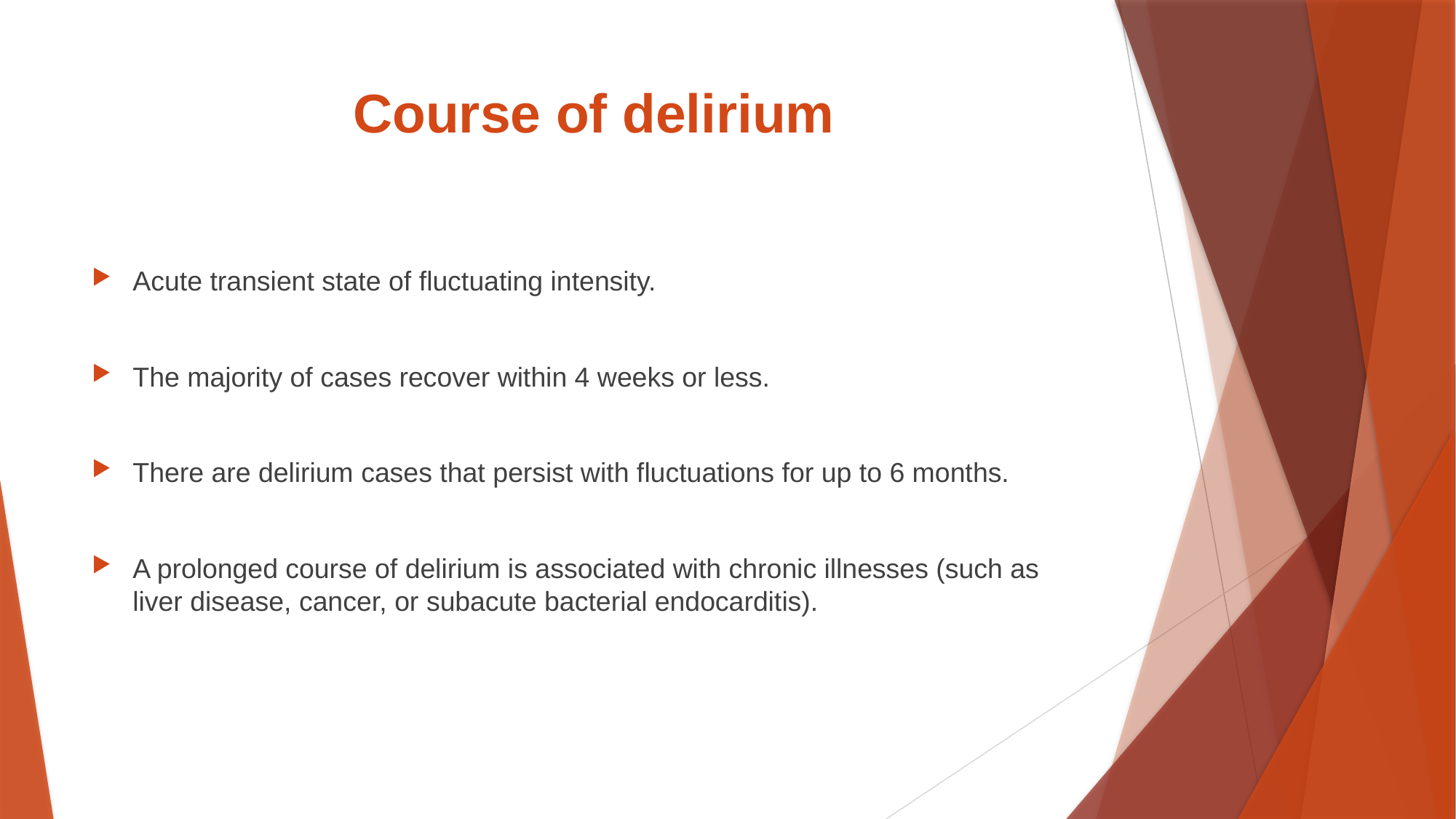

# Course of delirium
Acute transient state of fluctuating intensity.

The majority of cases recover within 4 weeks or less.

There are delirium cases that persist with fluctuations for up to 6 months.

A prolonged course of delirium is associated with chronic illnesses (such as liver disease, cancer, or subacute bacterial endocarditis).